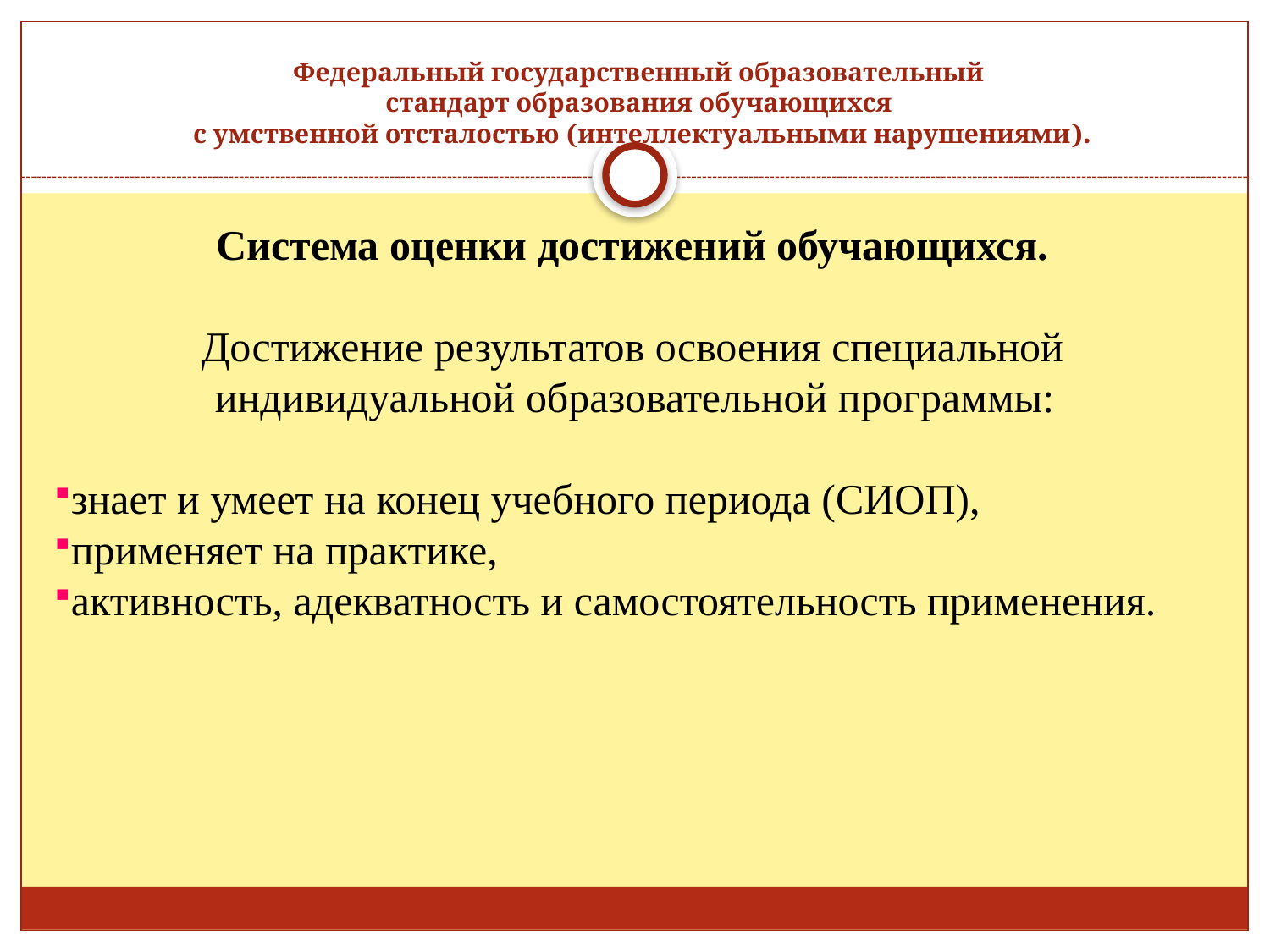

# Федеральный государственный образовательный стандарт образования обучающихся с умственной отсталостью (интеллектуальными нарушениями).
Система оценки достижений обучающихся.
Достижение результатов освоения специальной индивидуальной образовательной программы:

знает и умеет на конец учебного периода (СИОП),
применяет на практике,
активность, адекватность и самостоятельность применения.